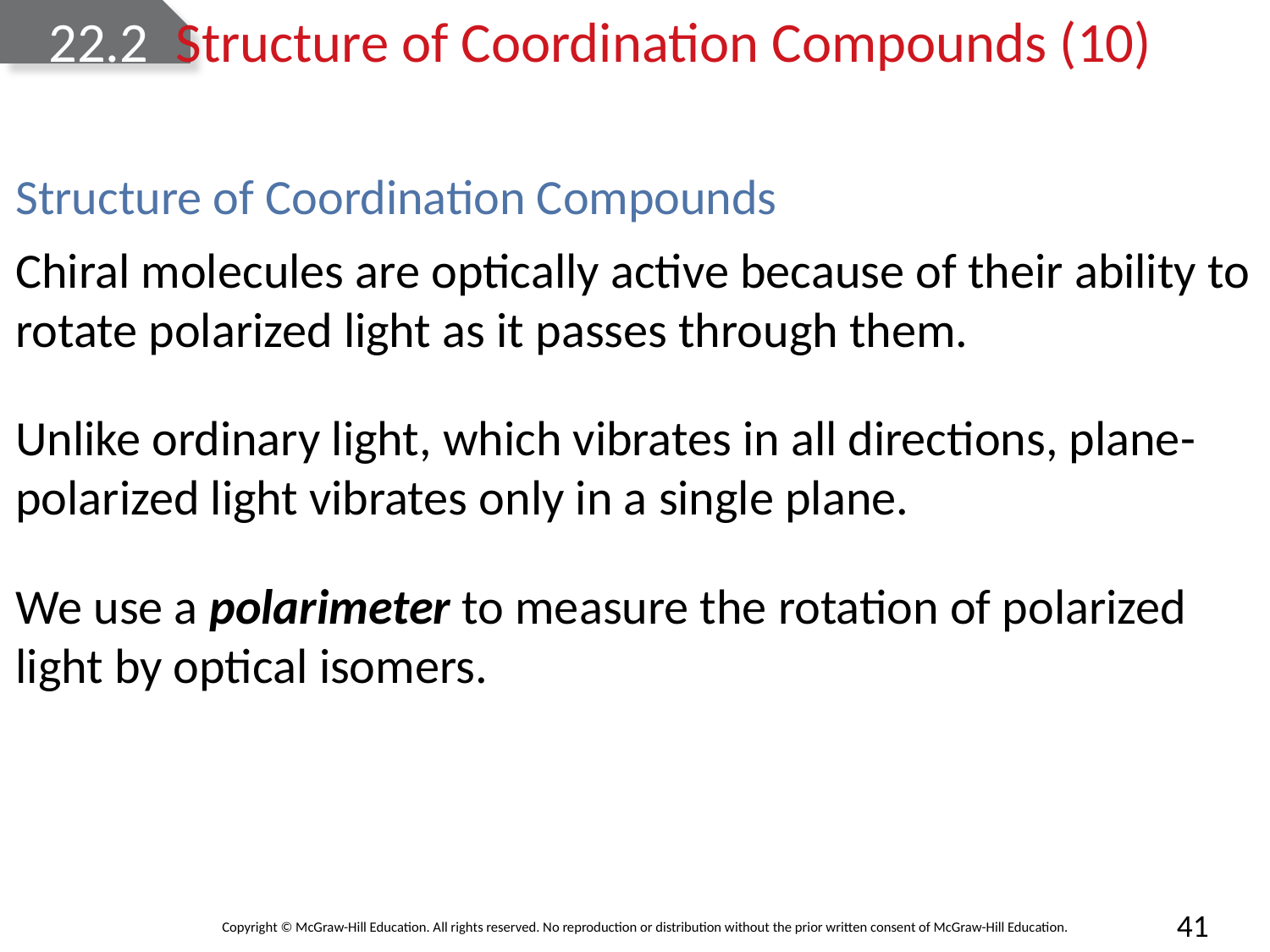

# 22.2	Structure of Coordination Compounds (10)
Structure of Coordination Compounds
Chiral molecules are optically active because of their ability to rotate polarized light as it passes through them.
Unlike ordinary light, which vibrates in all directions, plane-polarized light vibrates only in a single plane.
We use a polarimeter to measure the rotation of polarized light by optical isomers.